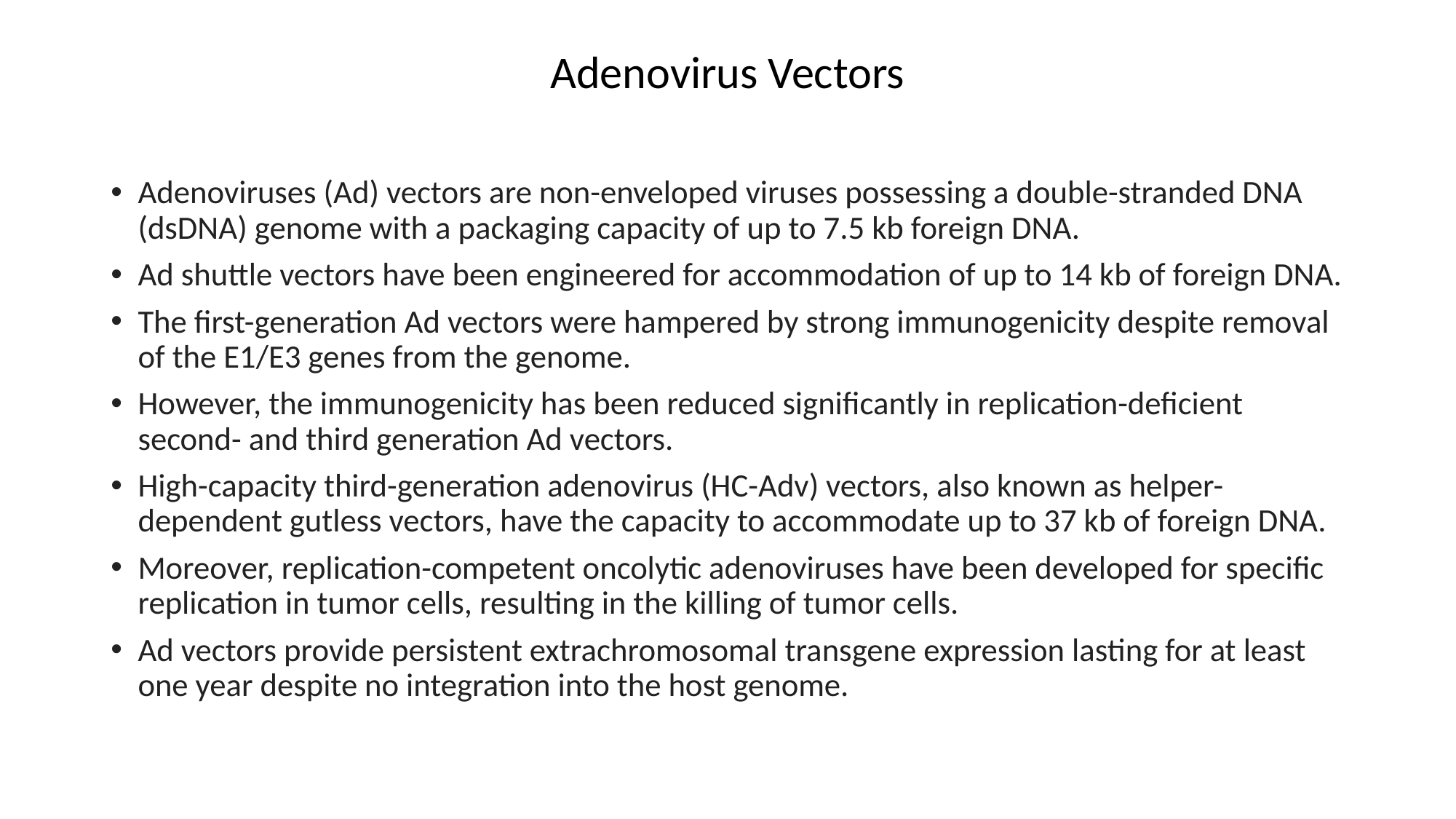

# Adenovirus Vectors
Adenoviruses (Ad) vectors are non-enveloped viruses possessing a double-stranded DNA (dsDNA) genome with a packaging capacity of up to 7.5 kb foreign DNA.
Ad shuttle vectors have been engineered for accommodation of up to 14 kb of foreign DNA.
The first-generation Ad vectors were hampered by strong immunogenicity despite removal of the E1/E3 genes from the genome.
However, the immunogenicity has been reduced significantly in replication-deficient second- and third generation Ad vectors.
High-capacity third-generation adenovirus (HC-Adv) vectors, also known as helper-dependent gutless vectors, have the capacity to accommodate up to 37 kb of foreign DNA.
Moreover, replication-competent oncolytic adenoviruses have been developed for specific replication in tumor cells, resulting in the killing of tumor cells.
Ad vectors provide persistent extrachromosomal transgene expression lasting for at least one year despite no integration into the host genome.